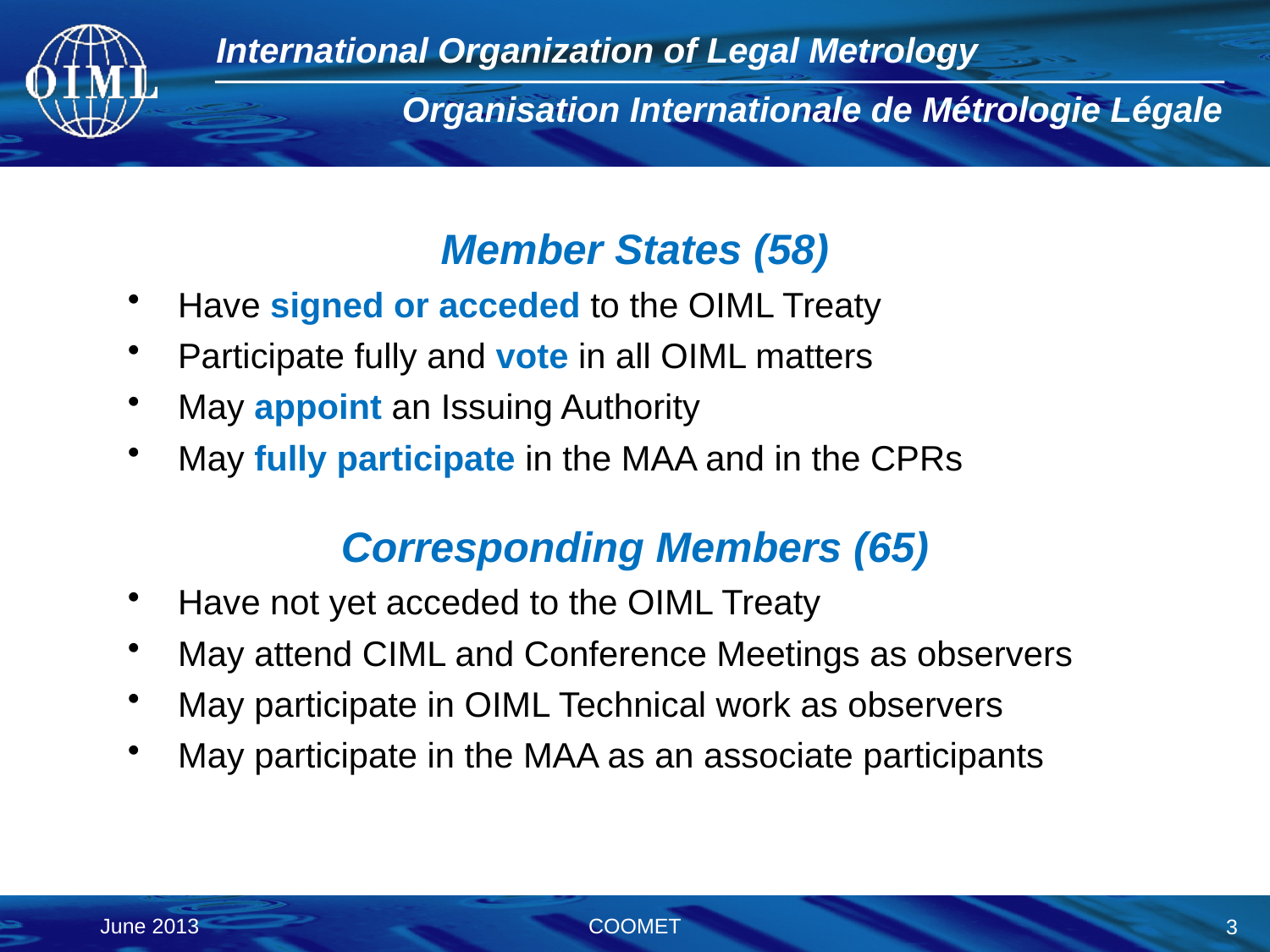

Member States (58)
Have signed or acceded to the OIML Treaty
Participate fully and vote in all OIML matters
May appoint an Issuing Authority
May fully participate in the MAA and in the CPRs

Corresponding Members (65)
Have not yet acceded to the OIML Treaty
May attend CIML and Conference Meetings as observers
May participate in OIML Technical work as observers
May participate in the MAA as an associate participants
COOMET
June 2013
3